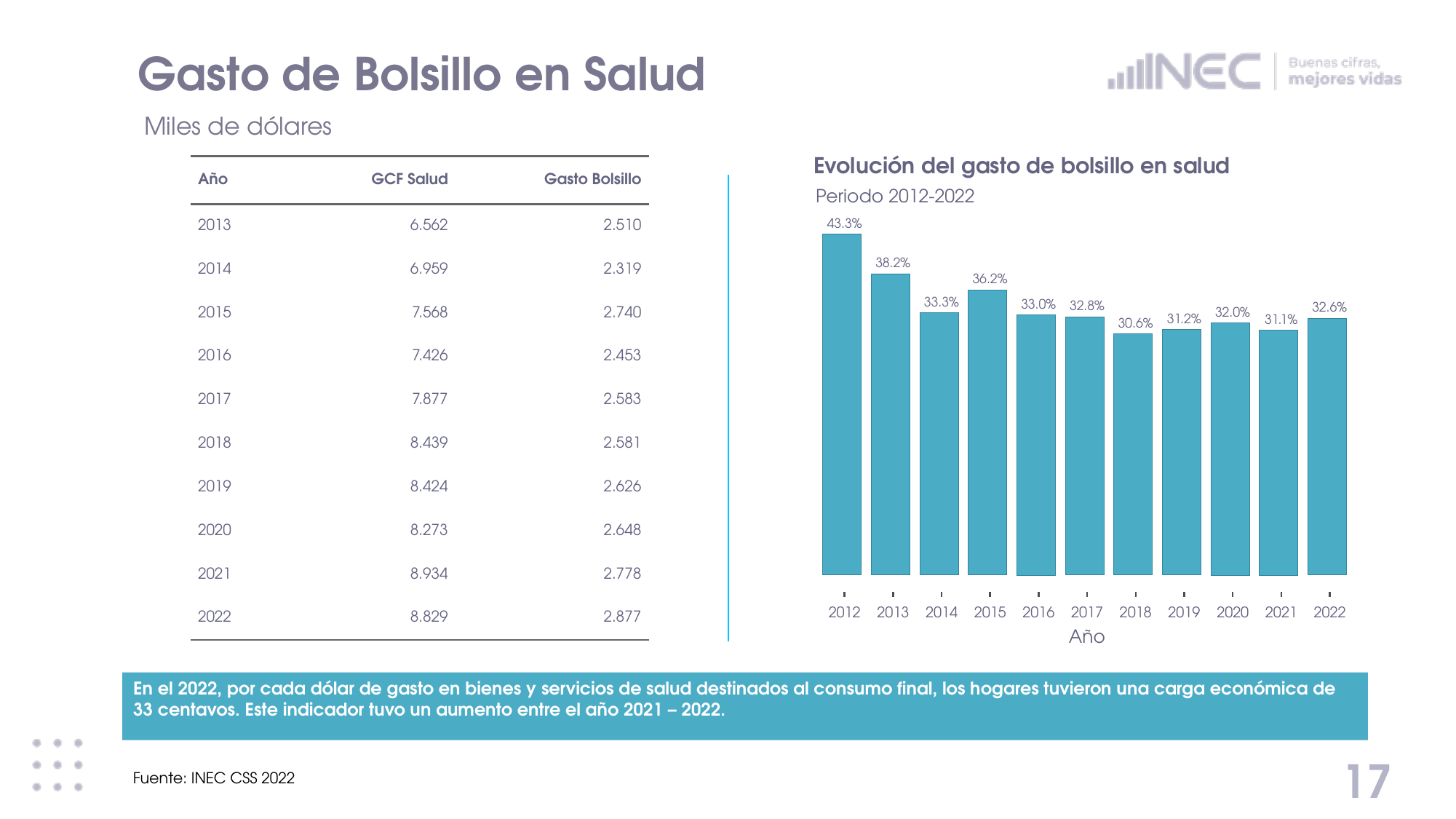

# Gasto de Bolsillo en Salud
Miles de dólares

Evolución del gasto de bolsillo en salud
Periodo 2012-2022

43.3%

38.2%

36.2%

33.3%
33.0%
32.8%
32.6%
32.0%

31.2%

31.1%

30.6%

2012
2013
2014
2015
2016
2017
2018
2019
2020
2021
2022
Año
| Año | GCF Salud | Gasto Bolsillo |
| --- | --- | --- |
| 2013 | 6.562 | 2.510 |
| 2014 | 6.959 | 2.319 |
| 2015 | 7.568 | 2.740 |
| 2016 | 7.426 | 2.453 |
| 2017 | 7.877 | 2.583 |
| 2018 | 8.439 | 2.581 |
| 2019 | 8.424 | 2.626 |
| 2020 | 8.273 | 2.648 |
| 2021 | 8.934 | 2.778 |
| 2022 | 8.829 | 2.877 |
En el 2022, por cada dólar de gasto en bienes y servicios de salud destinados al consumo final, los hogares tuvieron una carga económica de 33 centavos. Este indicador tuvo un aumento entre el año 2021 – 2022.
17
Fuente: INEC CSS 2022